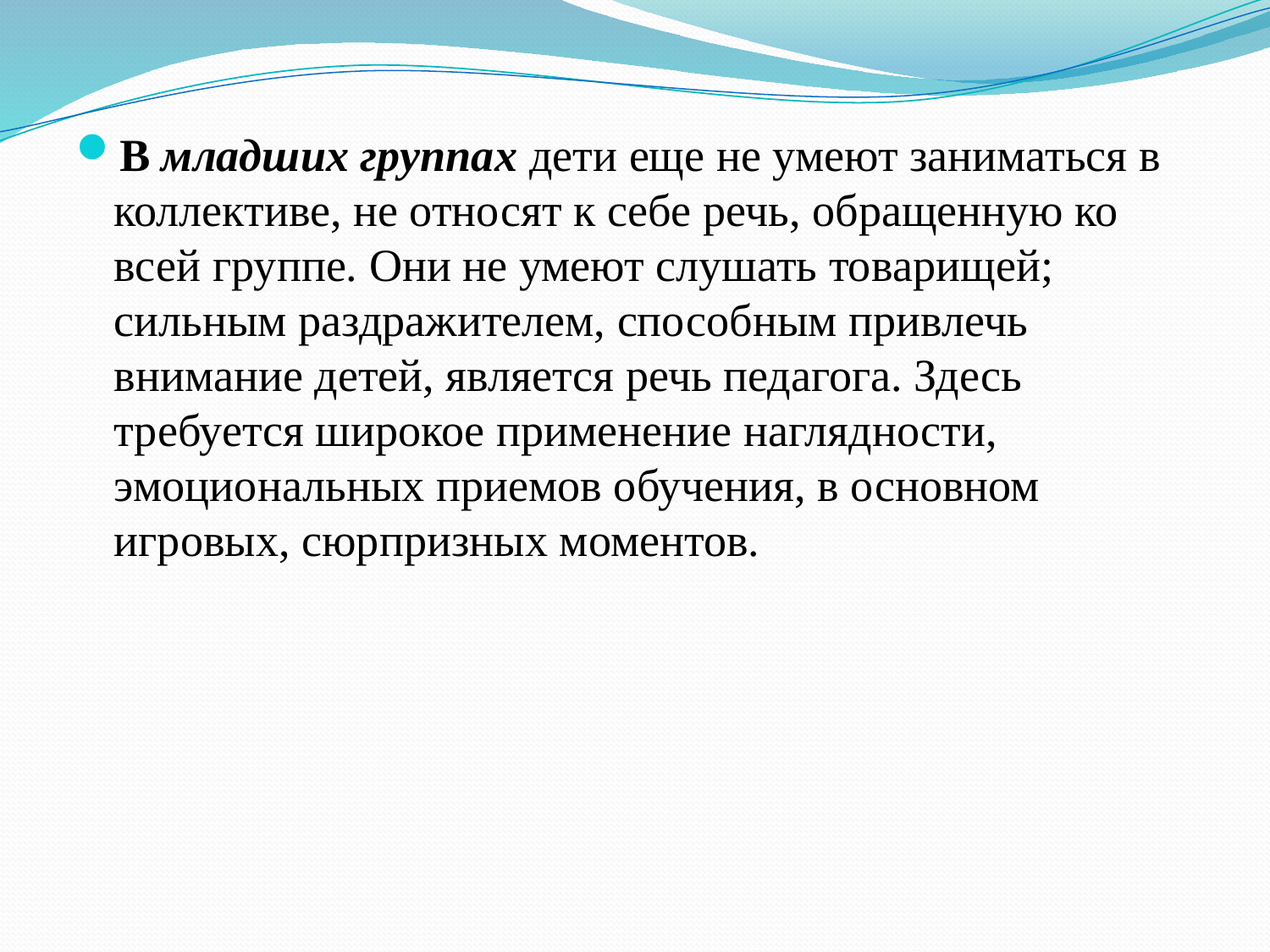

#
В младших группах дети еще не умеют заниматься в коллективе, не относят к себе речь, обращенную ко всей группе. Они не умеют слушать товарищей; сильным раздражителем, способным привлечь внимание детей, является речь педагога. Здесь требуется широкое применение наглядности, эмоциональных приемов обучения, в основном игровых, сюрпризных моментов.